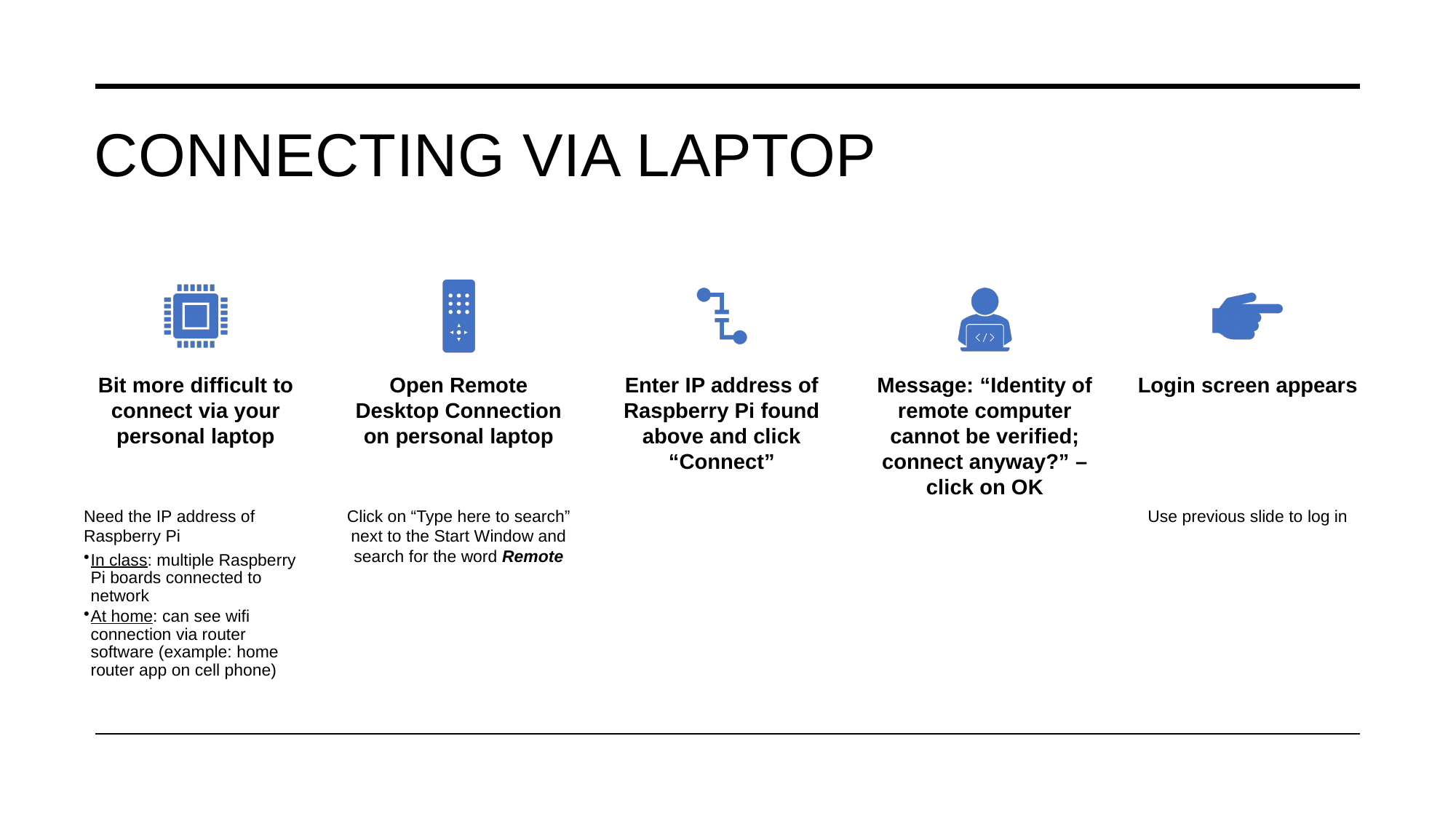

# Connecting via Laptop
Bit more difficult to connect via your personal laptop
Need the IP address of Raspberry Pi
In class: multiple Raspberry Pi boards connected to network
At home: can see wifi connection via router software (example: home router app on cell phone)
Open Remote Desktop Connection on personal laptop
Click on “Type here to search” next to the Start Window and search for the word Remote
Enter IP address of Raspberry Pi found above and click “Connect”
Message: “Identity of remote computer cannot be verified; connect anyway?” – click on OK
Login screen appears
Use previous slide to log in